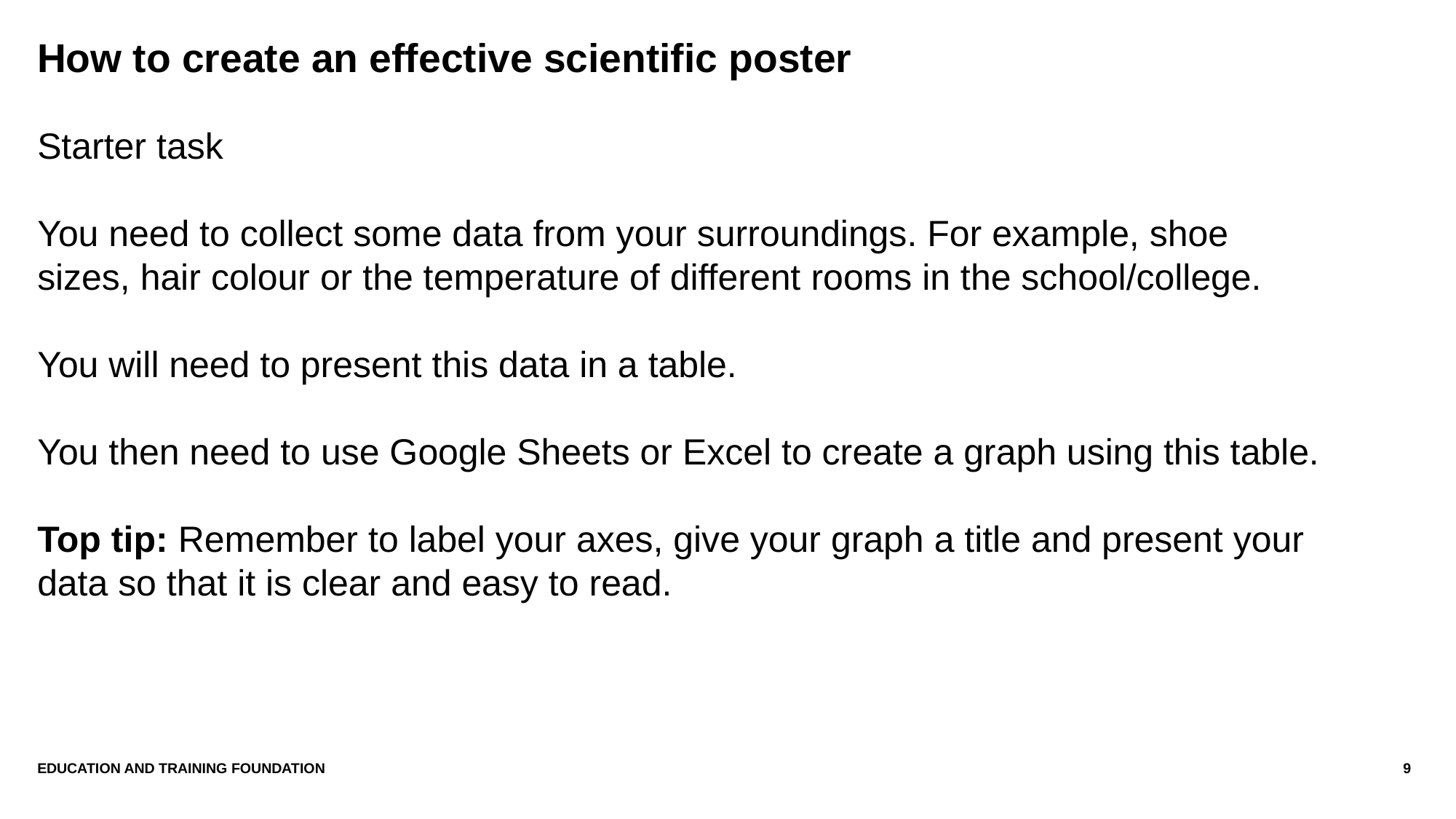

# How to create an effective scientific poster
Starter task

You need to collect some data from your surroundings. For example, shoe sizes, hair colour or the temperature of different rooms in the school/college.

You will need to present this data in a table.

You then need to use Google Sheets or Excel to create a graph using this table.

Top tip: Remember to label your axes, give your graph a title and present your data so that it is clear and easy to read.

Education and Training Foundation
9